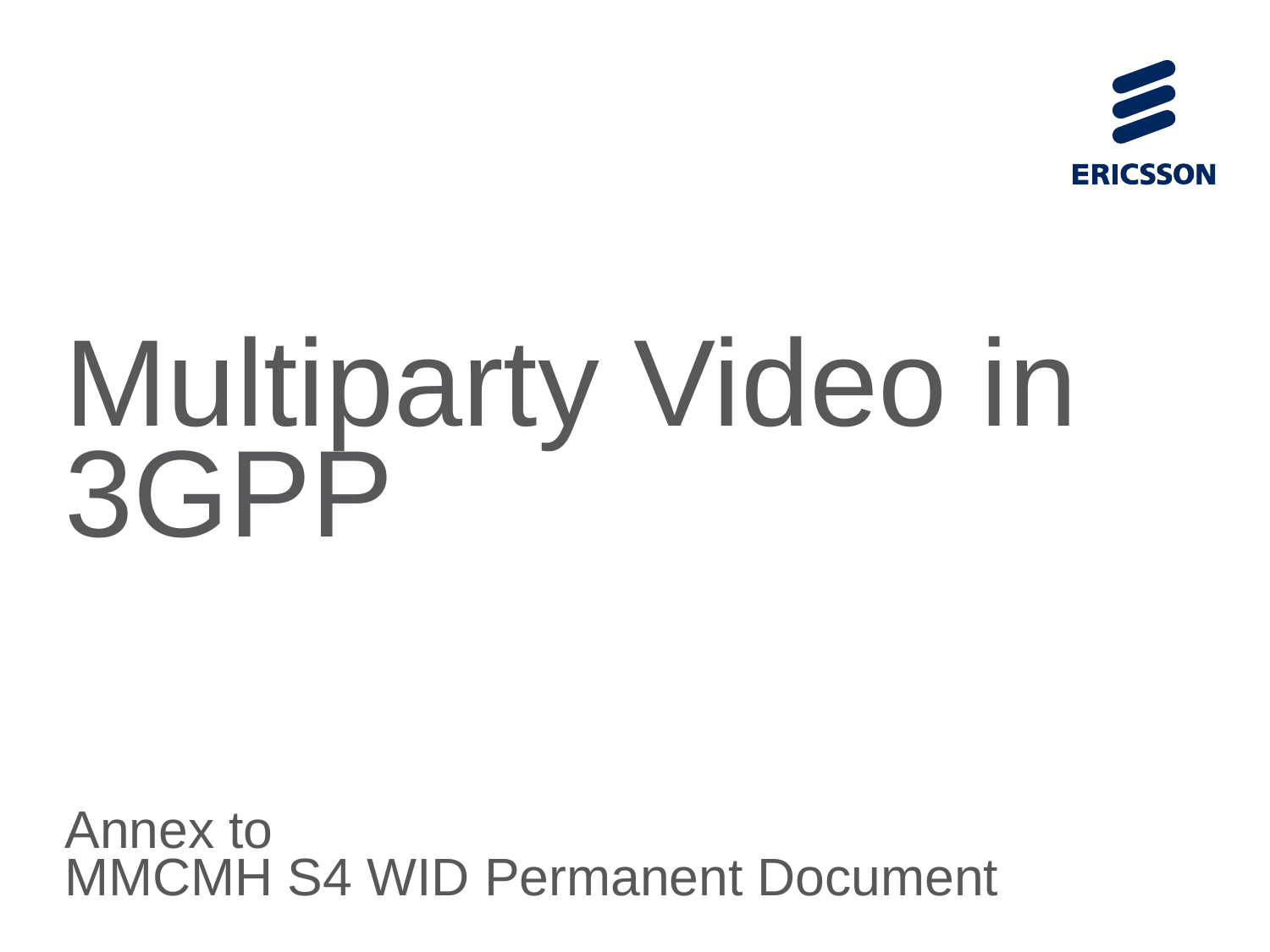

# Multiparty Video in 3GPP
Annex to
MMCMH S4 WID Permanent Document